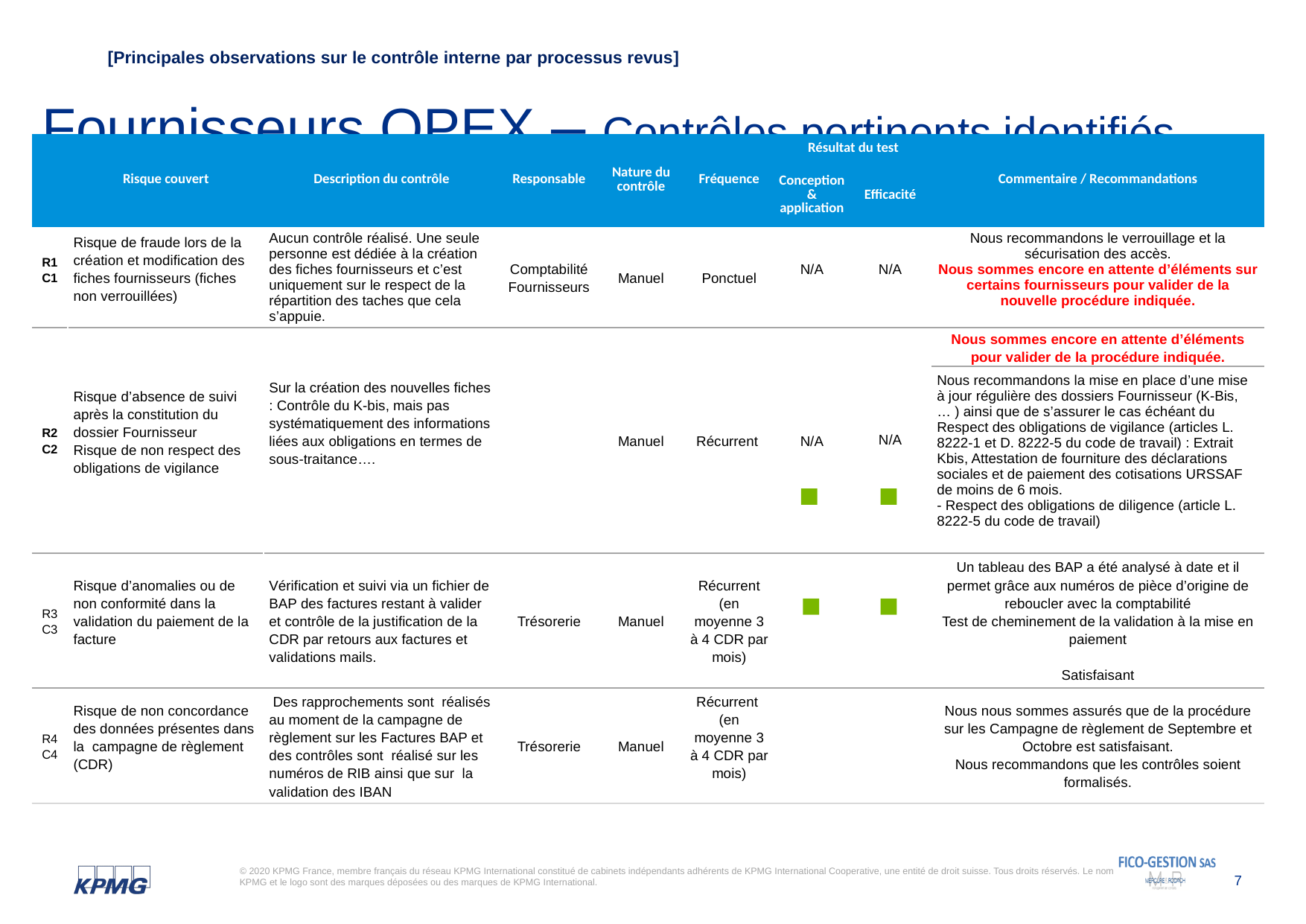

Fournisseurs OPEX – Contrôles pertinents identifiés
[Principales observations sur le contrôle interne par processus revus]
|  | Risque couvert | Description du contrôle | Responsable | Nature du contrôle | Fréquence | Résultat du test |  | Commentaire / Recommandations |
| --- | --- | --- | --- | --- | --- | --- | --- | --- |
|  |  |  |  |  |  | Conception & application | Efficacité |  |
| R1 C1 | Risque de fraude lors de la création et modification des fiches fournisseurs (fiches non verrouillées) | Aucun contrôle réalisé. Une seule personne est dédiée à la création des fiches fournisseurs et c’est uniquement sur le respect de la répartition des taches que cela s’appuie. | Comptabilité Fournisseurs | Manuel | Ponctuel | N/A | N/A | Nous recommandons le verrouillage et la sécurisation des accès. Nous sommes encore en attente d’éléments sur certains fournisseurs pour valider de la nouvelle procédure indiquée. |
| R2 C2 | Risque d’absence de suivi après la constitution du dossier Fournisseur Risque de non respect des obligations de vigilance | Sur la création des nouvelles fiches : Contrôle du K-bis, mais pas systématiquement des informations liées aux obligations en termes de sous-traitance…. |  | Manuel | Récurrent | N/A | N/A | Nous sommes encore en attente d’éléments pour valider de la procédure indiquée. |
|  |  |  |  |  |  |  |  | Nous recommandons la mise en place d’une mise à jour régulière des dossiers Fournisseur (K-Bis,… ) ainsi que de s’assurer le cas échéant du Respect des obligations de vigilance (articles L. 8222-1 et D. 8222-5 du code de travail) : Extrait Kbis, Attestation de fourniture des déclarations sociales et de paiement des cotisations URSSAF de moins de 6 mois. - Respect des obligations de diligence (article L. 8222-5 du code de travail) |
| R3 C3 | Risque d’anomalies ou de non conformité dans la validation du paiement de la facture | Vérification et suivi via un fichier de BAP des factures restant à valider et contrôle de la justification de la CDR par retours aux factures et validations mails. | Trésorerie | Manuel | Récurrent (en moyenne 3 à 4 CDR par mois) |  |  | Un tableau des BAP a été analysé à date et il permet grâce aux numéros de pièce d’origine de reboucler avec la comptabilité Test de cheminement de la validation à la mise en paiement Satisfaisant |
| R4 C4 | Risque de non concordance des données présentes dans la campagne de règlement (CDR) | Des rapprochements sont réalisés au moment de la campagne de règlement sur les Factures BAP et des contrôles sont réalisé sur les numéros de RIB ainsi que sur la validation des IBAN | Trésorerie | Manuel | Récurrent (en moyenne 3 à 4 CDR par mois) |  |  | Nous nous sommes assurés que de la procédure sur les Campagne de règlement de Septembre et Octobre est satisfaisant. Nous recommandons que les contrôles soient formalisés. |